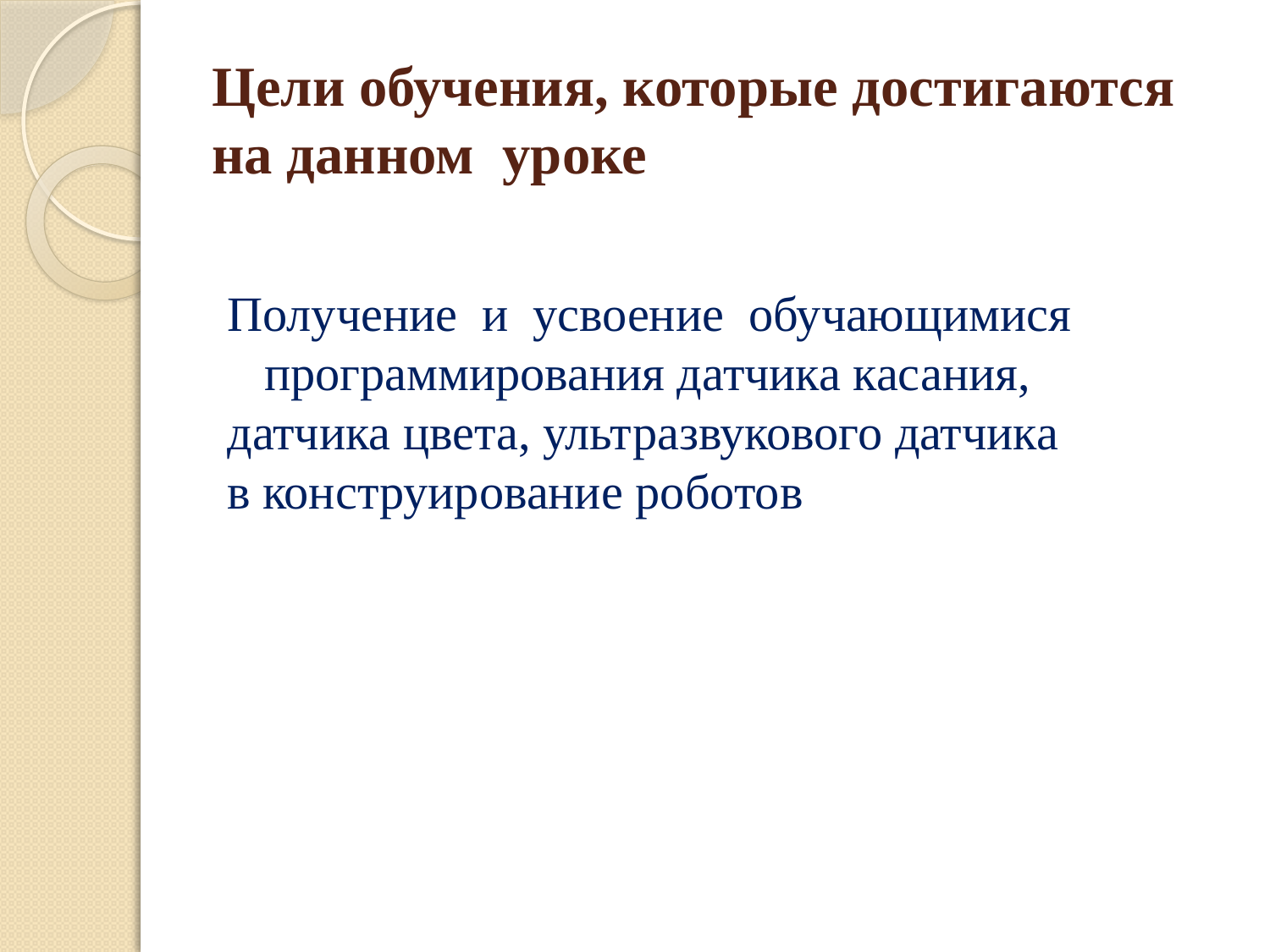

# Цели обучения, которые достигаются на данном  уроке
Получение  и  усвоение  обучающимися    программирования датчика касания, датчика цвета, ультразвукового датчика  в конструирование роботов